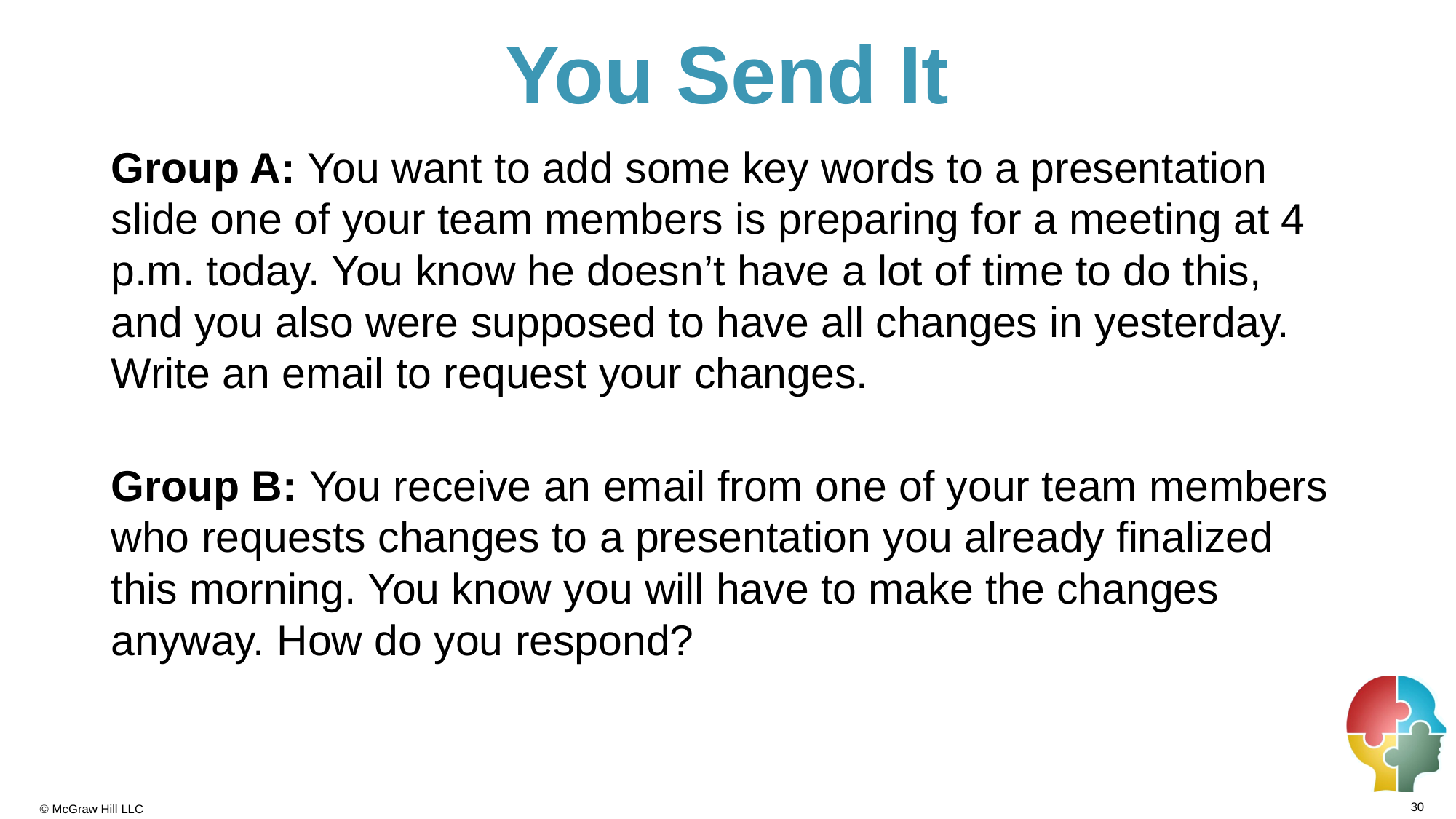

# You Send It
Group A: You want to add some key words to a presentation slide one of your team members is preparing for a meeting at 4 p.m. today. You know he doesn’t have a lot of time to do this, and you also were supposed to have all changes in yesterday. Write an email to request your changes.
Group B: You receive an email from one of your team members who requests changes to a presentation you already finalized this morning. You know you will have to make the changes anyway. How do you respond?
30